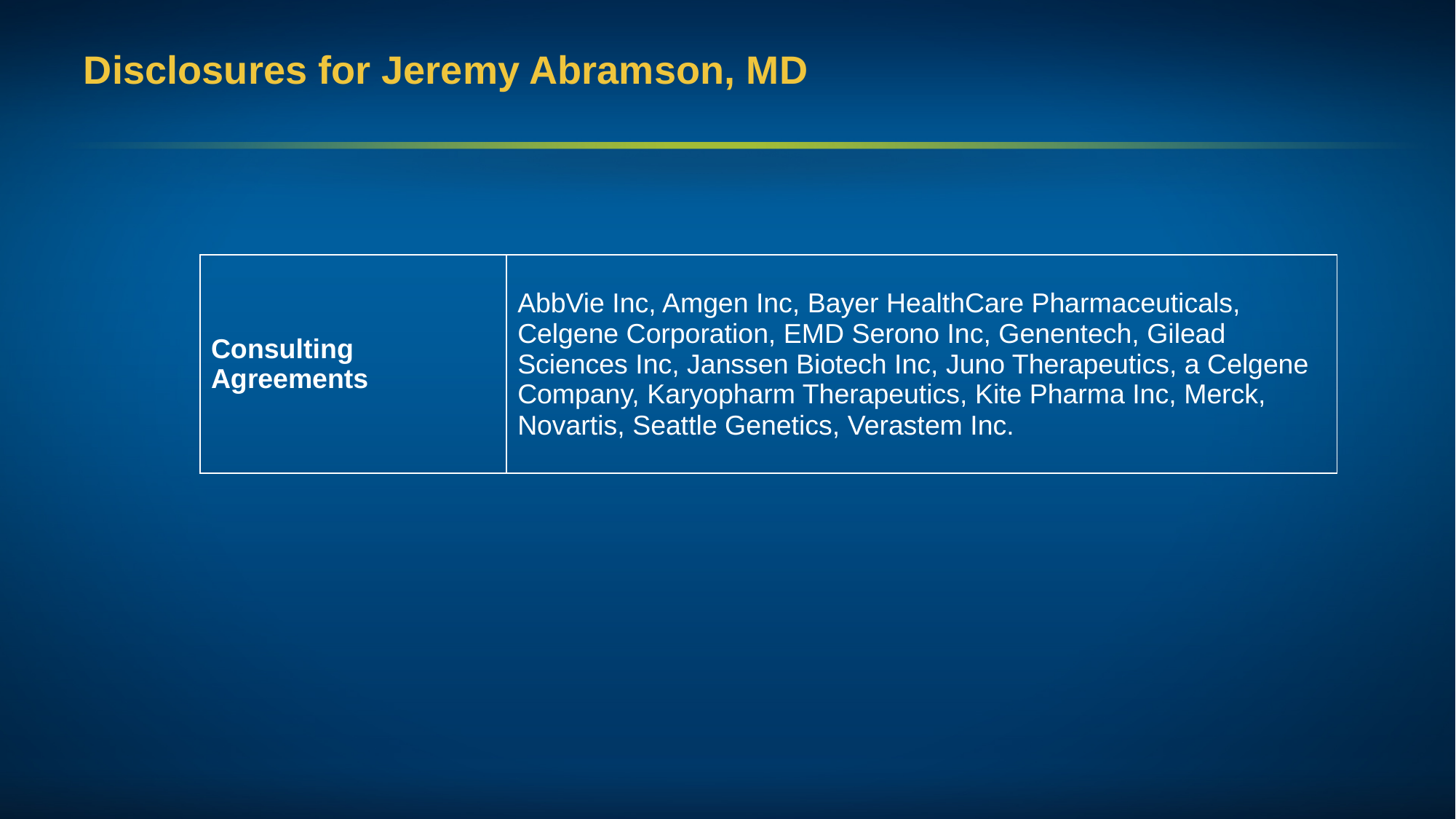

# Disclosures for Jeremy Abramson, MD
| Consulting Agreements | AbbVie Inc, Amgen Inc, Bayer HealthCare Pharmaceuticals, Celgene Corporation, EMD Serono Inc, Genentech, Gilead Sciences Inc, Janssen Biotech Inc, Juno Therapeutics, a Celgene Company, Karyopharm Therapeutics, Kite Pharma Inc, Merck, Novartis, Seattle Genetics, Verastem Inc. |
| --- | --- |